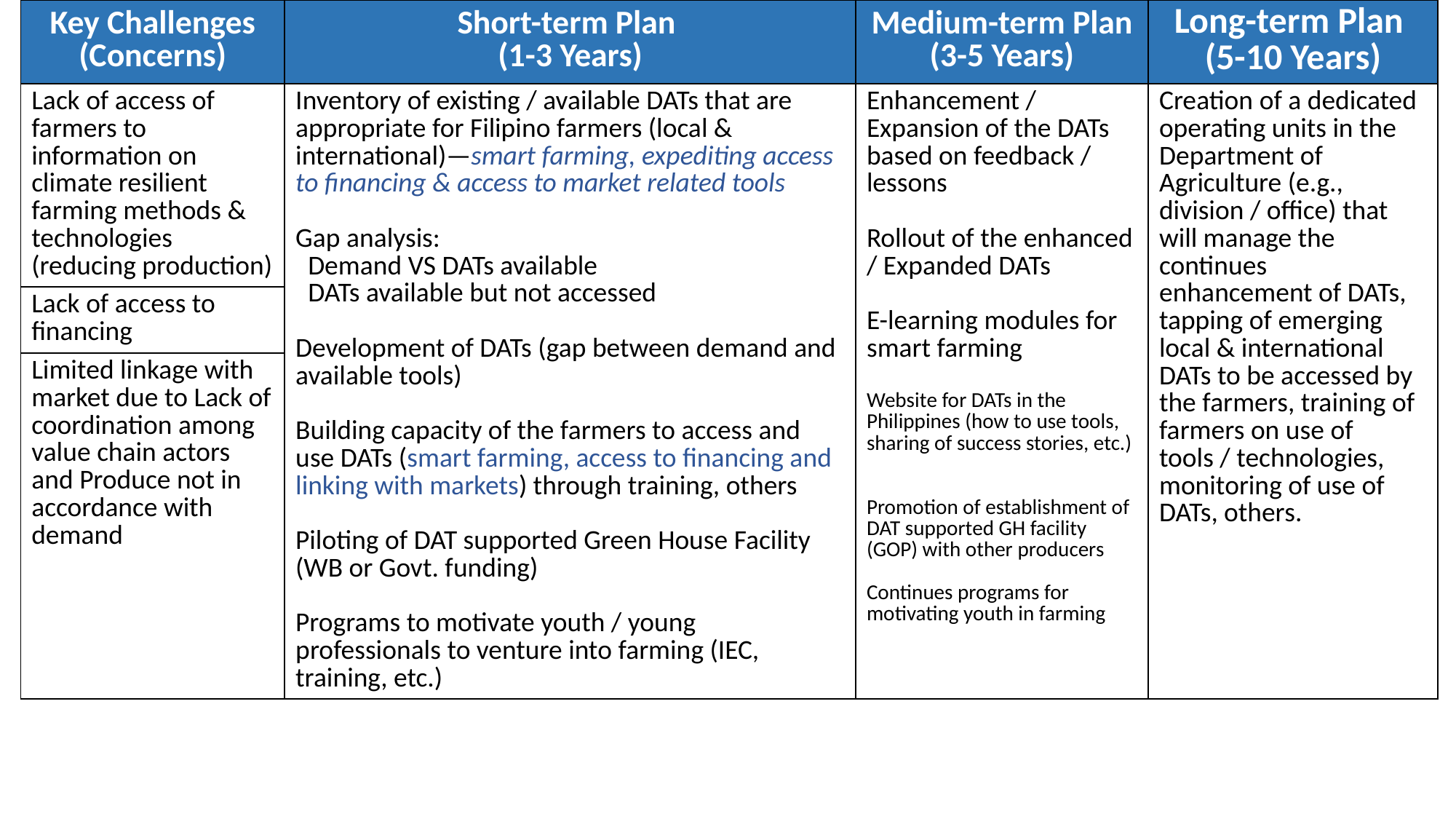

| Key Challenges (Concerns) | Short-term Plan (1-3 Years) | Medium-term Plan (3-5 Years) | Long-term Plan (5-10 Years) |
| --- | --- | --- | --- |
| Lack of access of farmers to information on climate resilient farming methods & technologies (reducing production) | Inventory of existing / available DATs that are appropriate for Filipino farmers (local & international)—smart farming, expediting access to financing & access to market related tools Gap analysis: Demand VS DATs available DATs available but not accessed Development of DATs (gap between demand and available tools) Building capacity of the farmers to access and use DATs (smart farming, access to financing and linking with markets) through training, others Piloting of DAT supported Green House Facility (WB or Govt. funding) Programs to motivate youth / young professionals to venture into farming (IEC, training, etc.) | Enhancement / Expansion of the DATs based on feedback / lessons   Rollout of the enhanced / Expanded DATs E-learning modules for smart farming Website for DATs in the Philippines (how to use tools, sharing of success stories, etc.) Promotion of establishment of DAT supported GH facility (GOP) with other producers Continues programs for motivating youth in farming | Creation of a dedicated operating units in the Department of Agriculture (e.g., division / office) that will manage the continues enhancement of DATs, tapping of emerging local & international DATs to be accessed by the farmers, training of farmers on use of tools / technologies, monitoring of use of DATs, others. |
| Lack of access to financing |  |  |  |
| Limited linkage with market due to Lack of coordination among value chain actors and Produce not in accordance with demand |  |  |  |